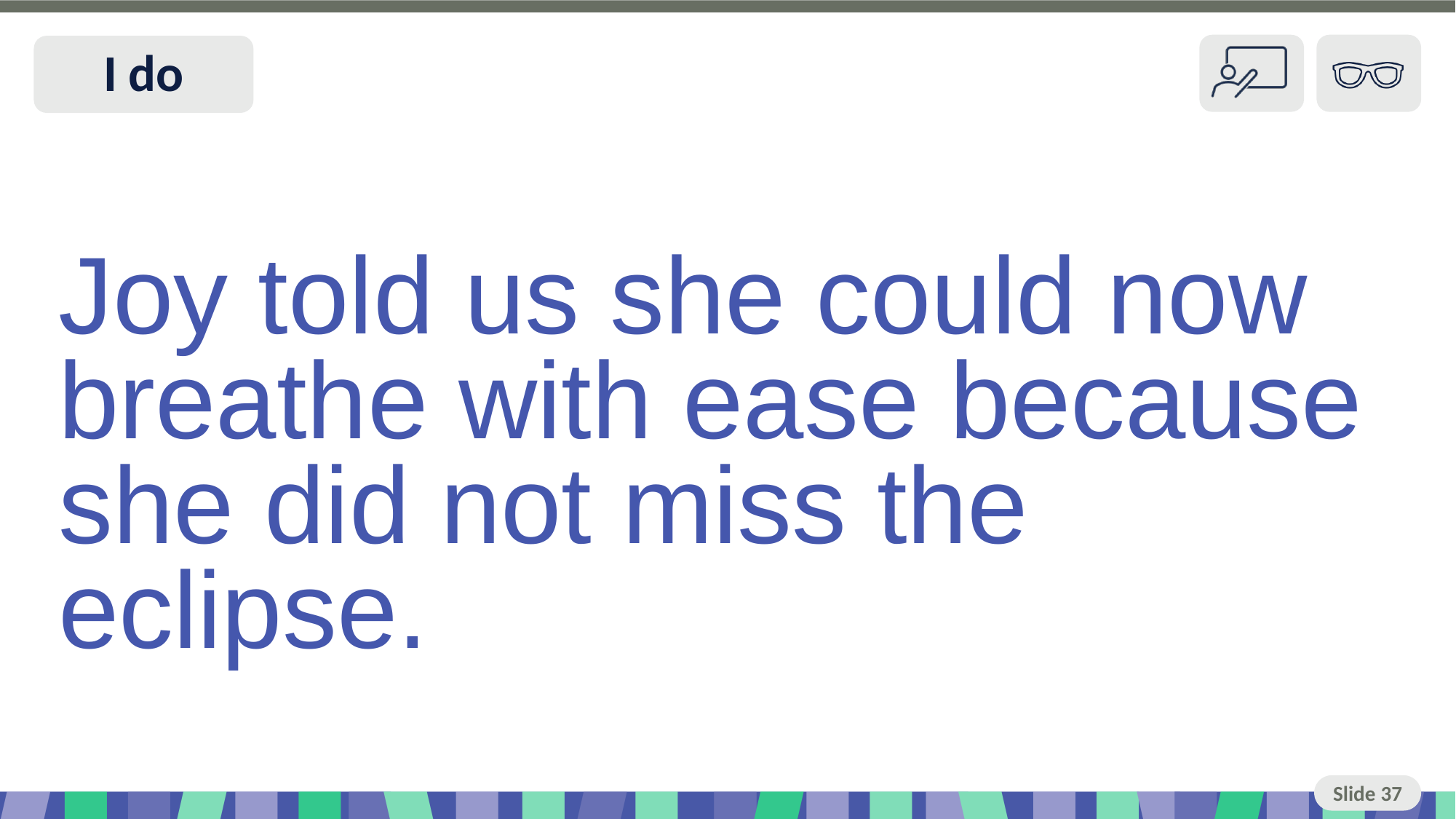

Slide 37 I do
Joy told us she could now breathe with ease because she did not miss the eclipse.